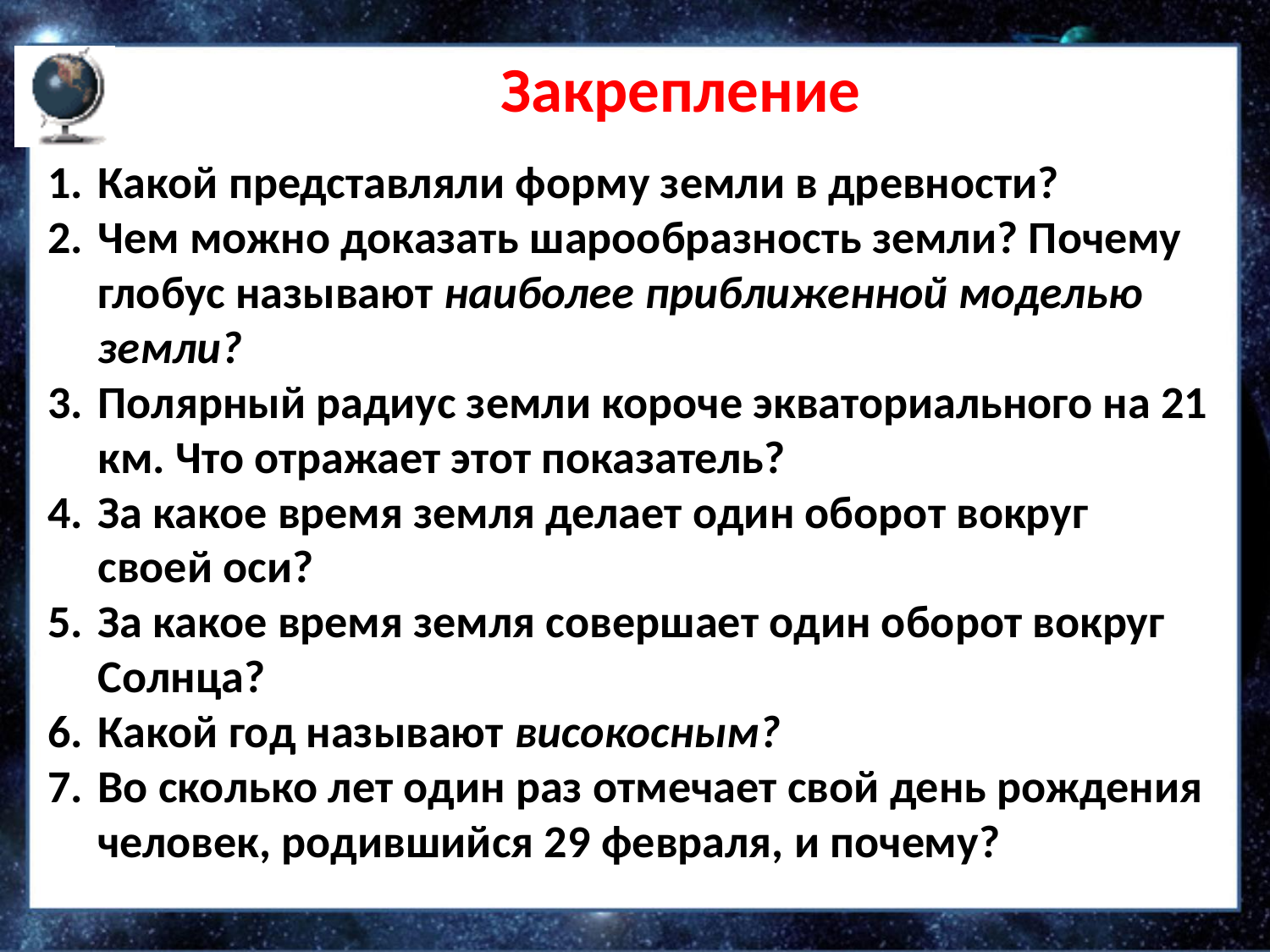

# Закрепление
Какой представляли форму земли в древности?
Чем можно доказать шарообразность земли? Почему глобус называют наиболее приближенной моделью земли?
Полярный радиус земли короче экваториального на 21 км. Что отражает этот показатель?
За какое время земля делает один оборот вокруг своей оси?
За какое время земля совершает один оборот вокруг Солнца?
Какой год называют високосным?
Во сколько лет один раз отмечает свой день рождения человек, родившийся 29 февраля, и почему?